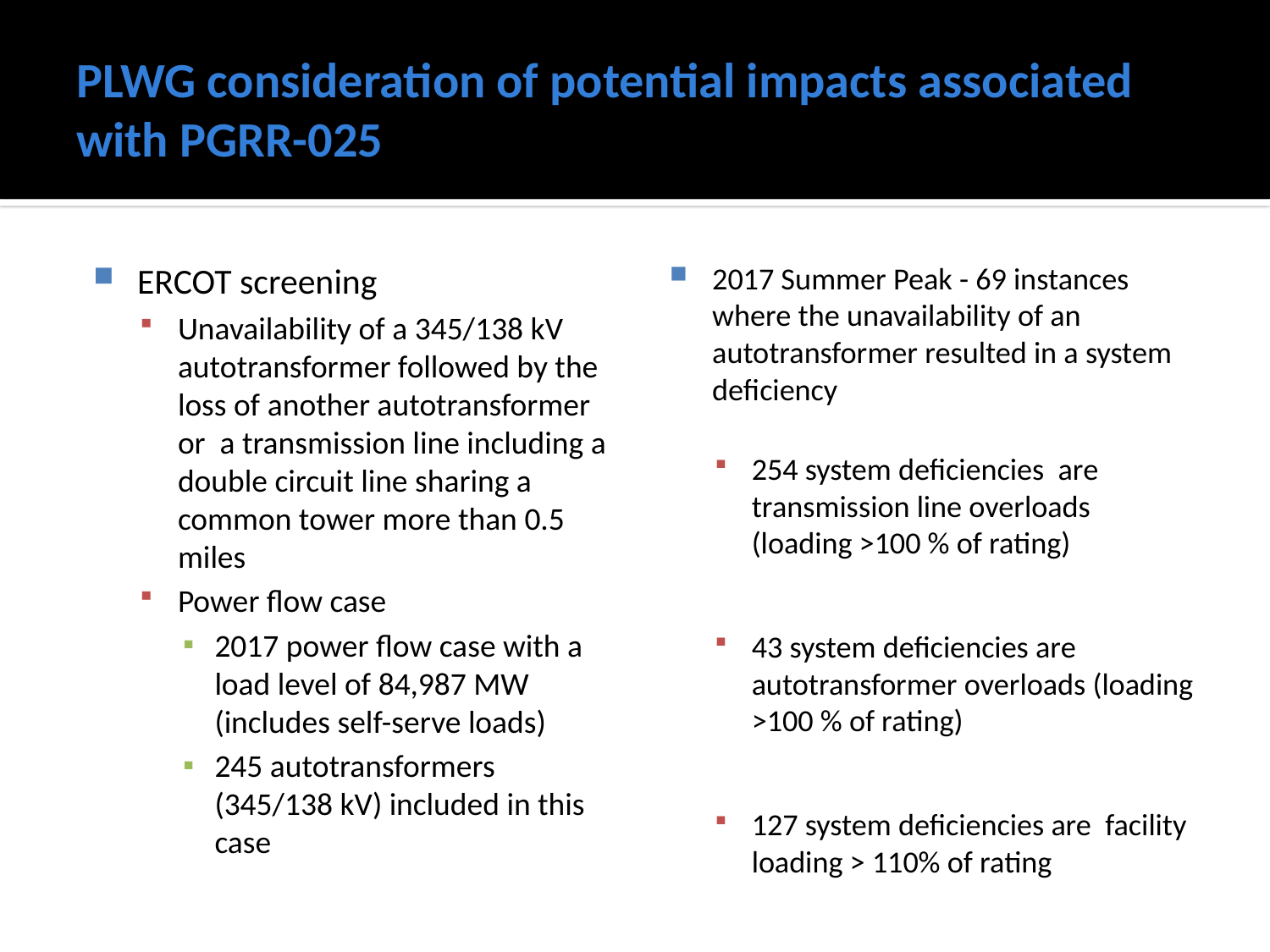

# PLWG consideration of potential impacts associated with PGRR-025
ERCOT screening
Unavailability of a 345/138 kV autotransformer followed by the loss of another autotransformer or  a transmission line including a double circuit line sharing a common tower more than 0.5 miles
Power flow case
2017 power flow case with a load level of 84,987 MW (includes self-serve loads)
245 autotransformers (345/138 kV) included in this case

2017 Summer Peak - 69 instances where the unavailability of an autotransformer resulted in a system deficiency

254 system deficiencies  are transmission line overloads (loading >100 % of rating)

43 system deficiencies are  autotransformer overloads (loading >100 % of rating)

127 system deficiencies are  facility loading > 110% of rating